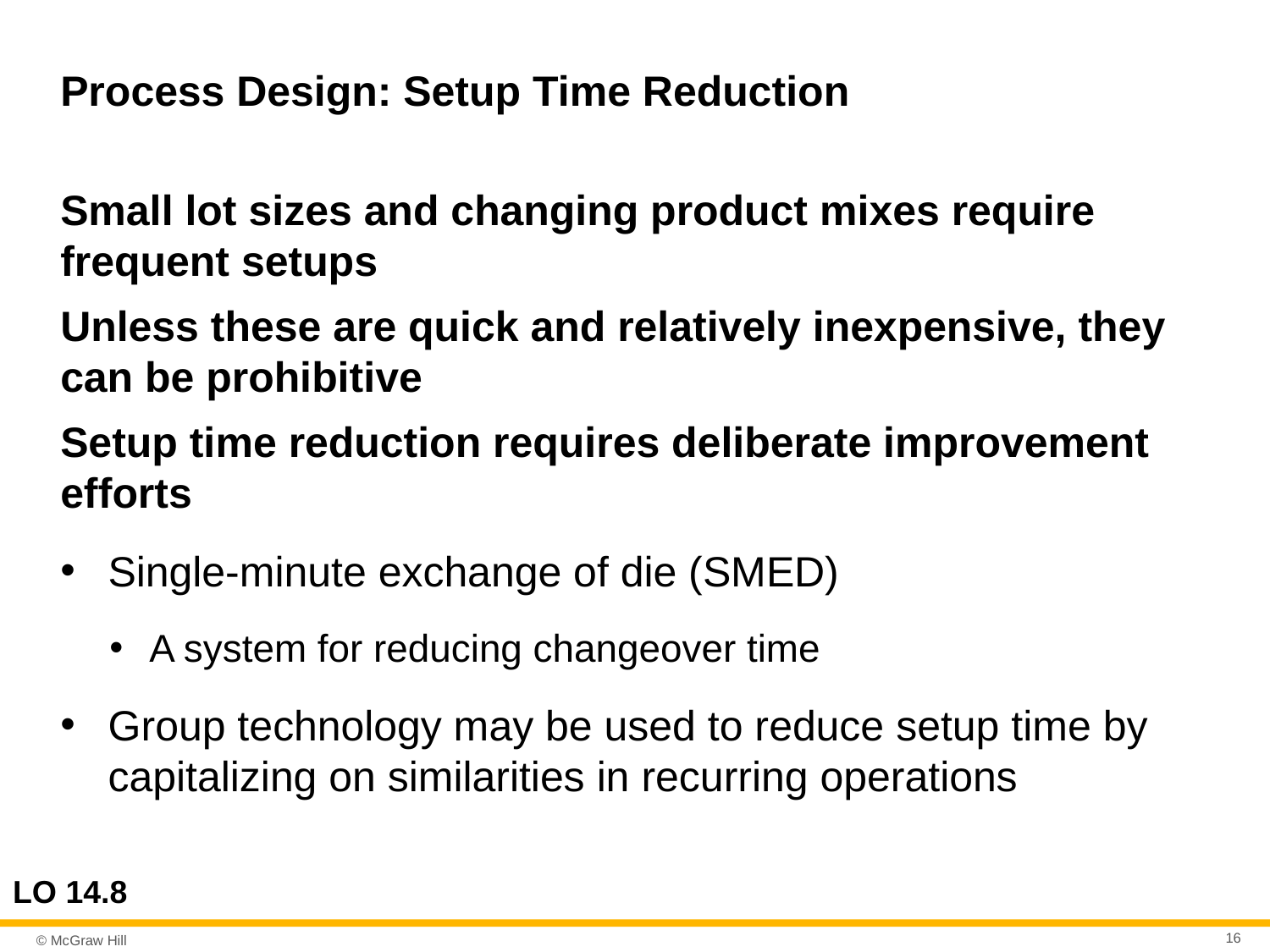

# Process Design: Setup Time Reduction
Small lot sizes and changing product mixes require frequent setups
Unless these are quick and relatively inexpensive, they can be prohibitive
Setup time reduction requires deliberate improvement efforts
Single-minute exchange of die (SMED)
A system for reducing changeover time
Group technology may be used to reduce setup time by capitalizing on similarities in recurring operations
LO 14.8